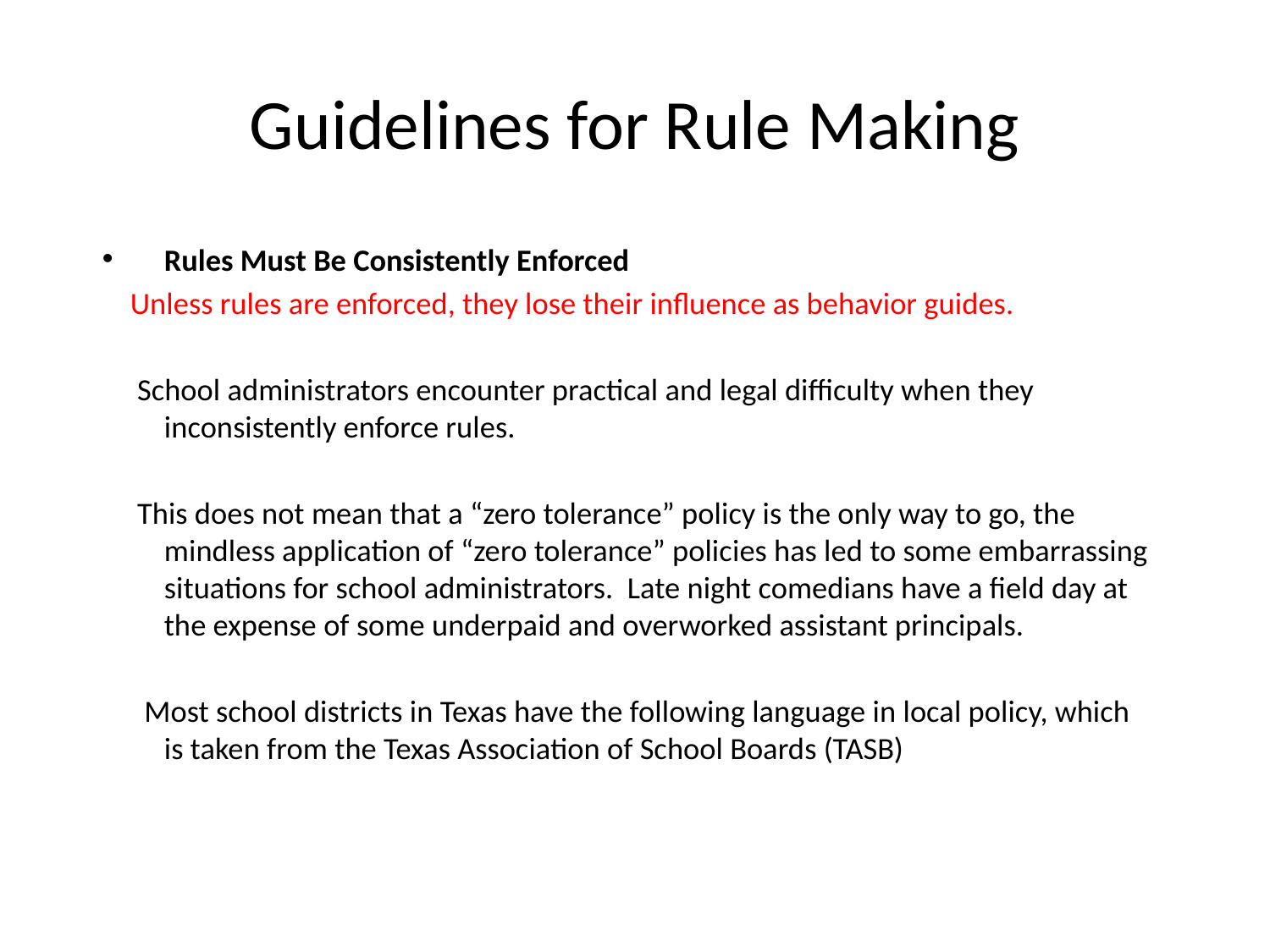

# Guidelines for Rule Making

Rules Must Be Consistently Enforced
    Unless rules are enforced, they lose their influence as behavior guides.

     School administrators encounter practical and legal difficulty when they inconsistently enforce rules.

     This does not mean that a “zero tolerance” policy is the only way to go, the mindless application of “zero tolerance” policies has led to some embarrassing situations for school administrators.  Late night comedians have a field day at the expense of some underpaid and overworked assistant principals.

      Most school districts in Texas have the following language in local policy, which is taken from the Texas Association of School Boards (TASB)